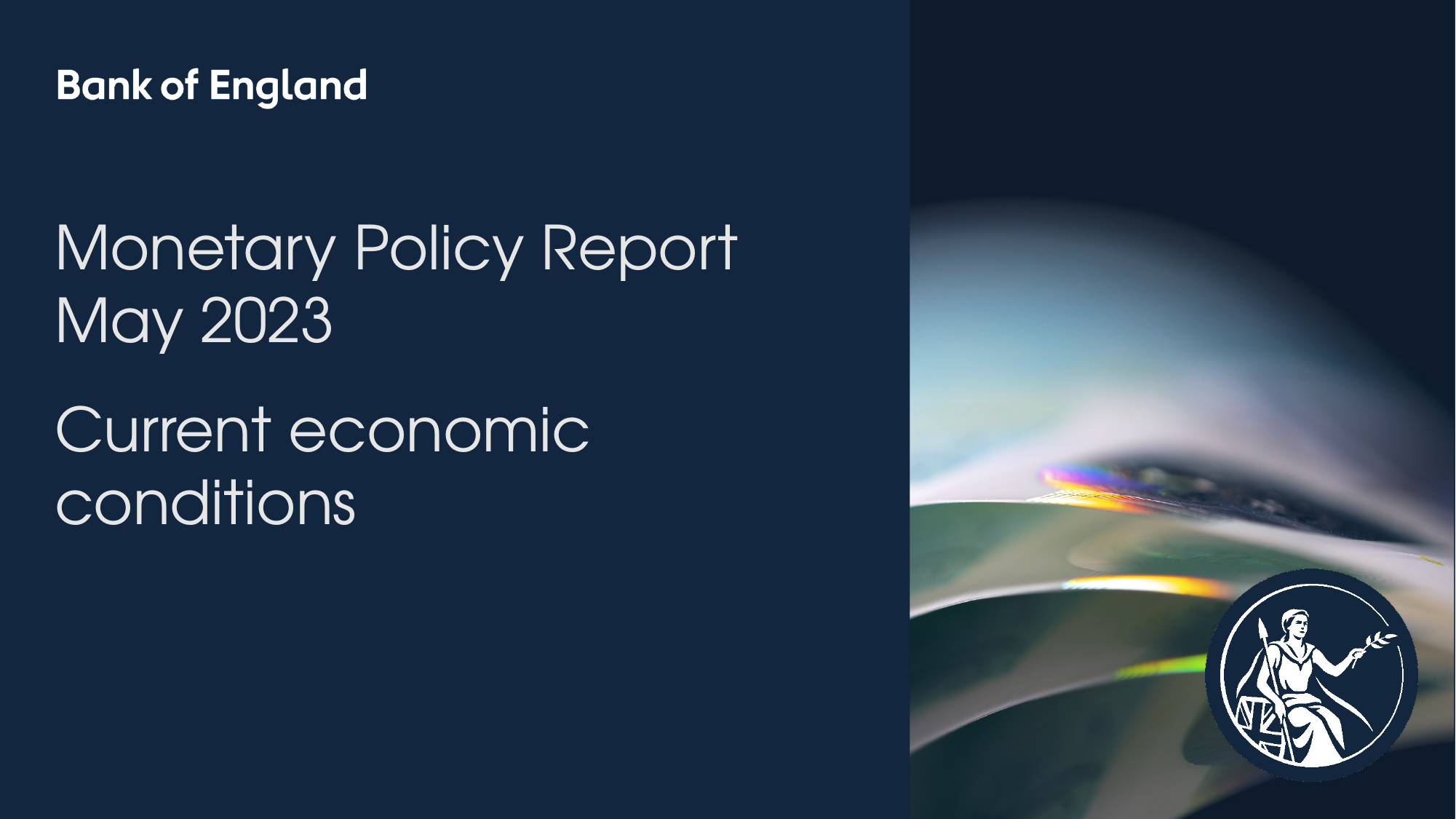

Monetary Policy Report
May 2023
Current economic conditions